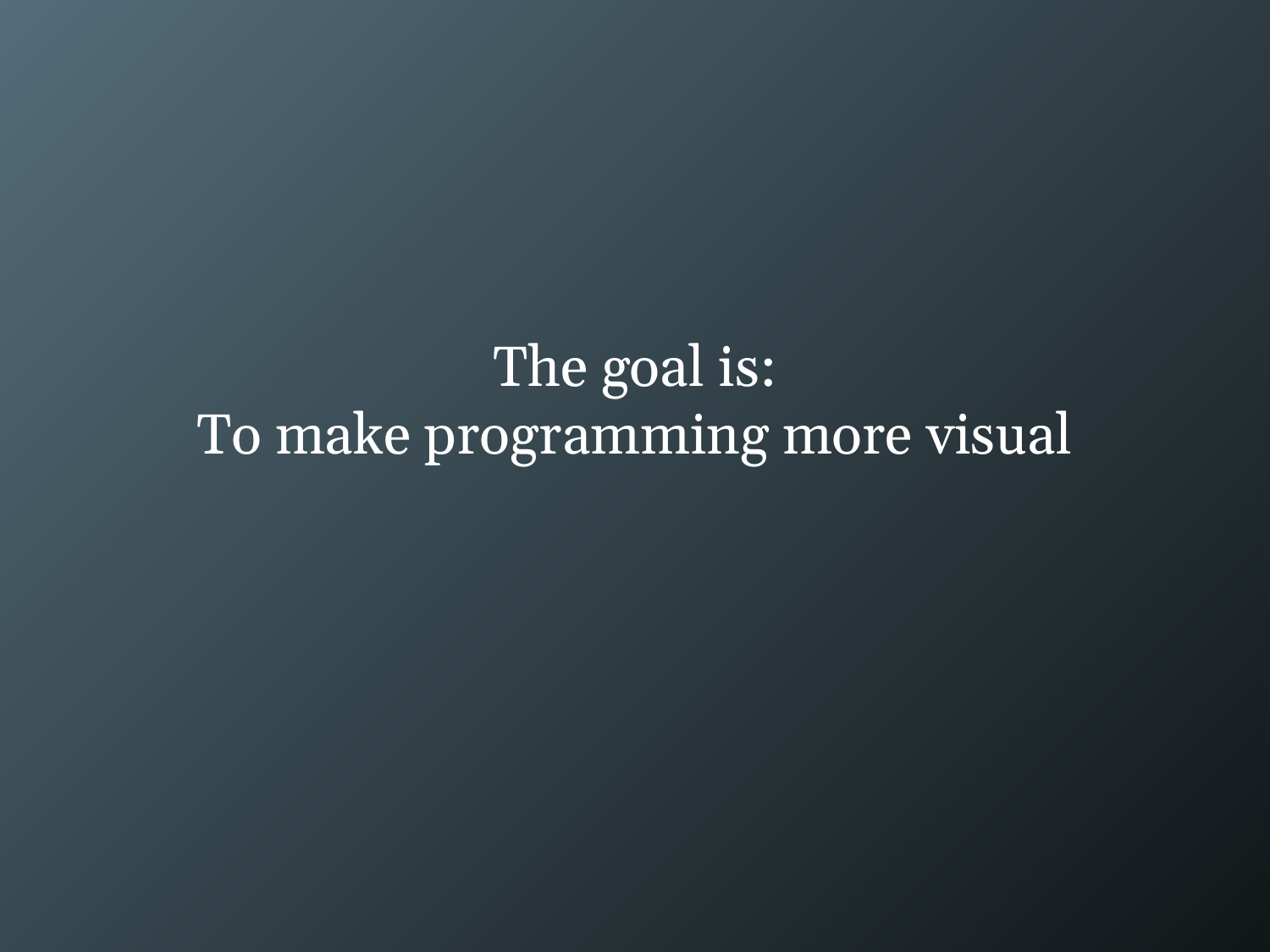

# The goal is: To make programming more visual